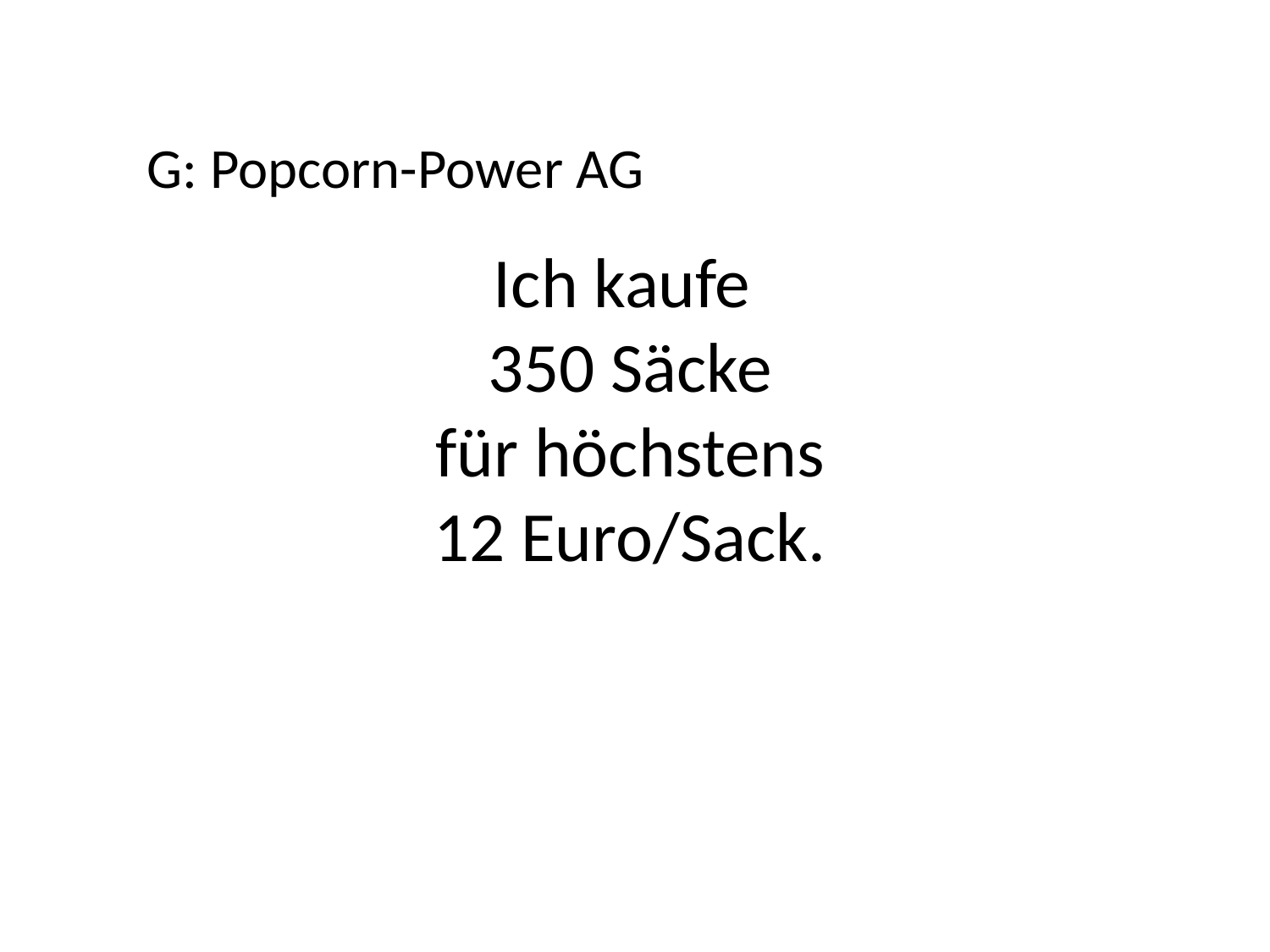

G: Popcorn-Power AG

Ich kaufe
350 Säcke
für höchstens
12 Euro/Sack.